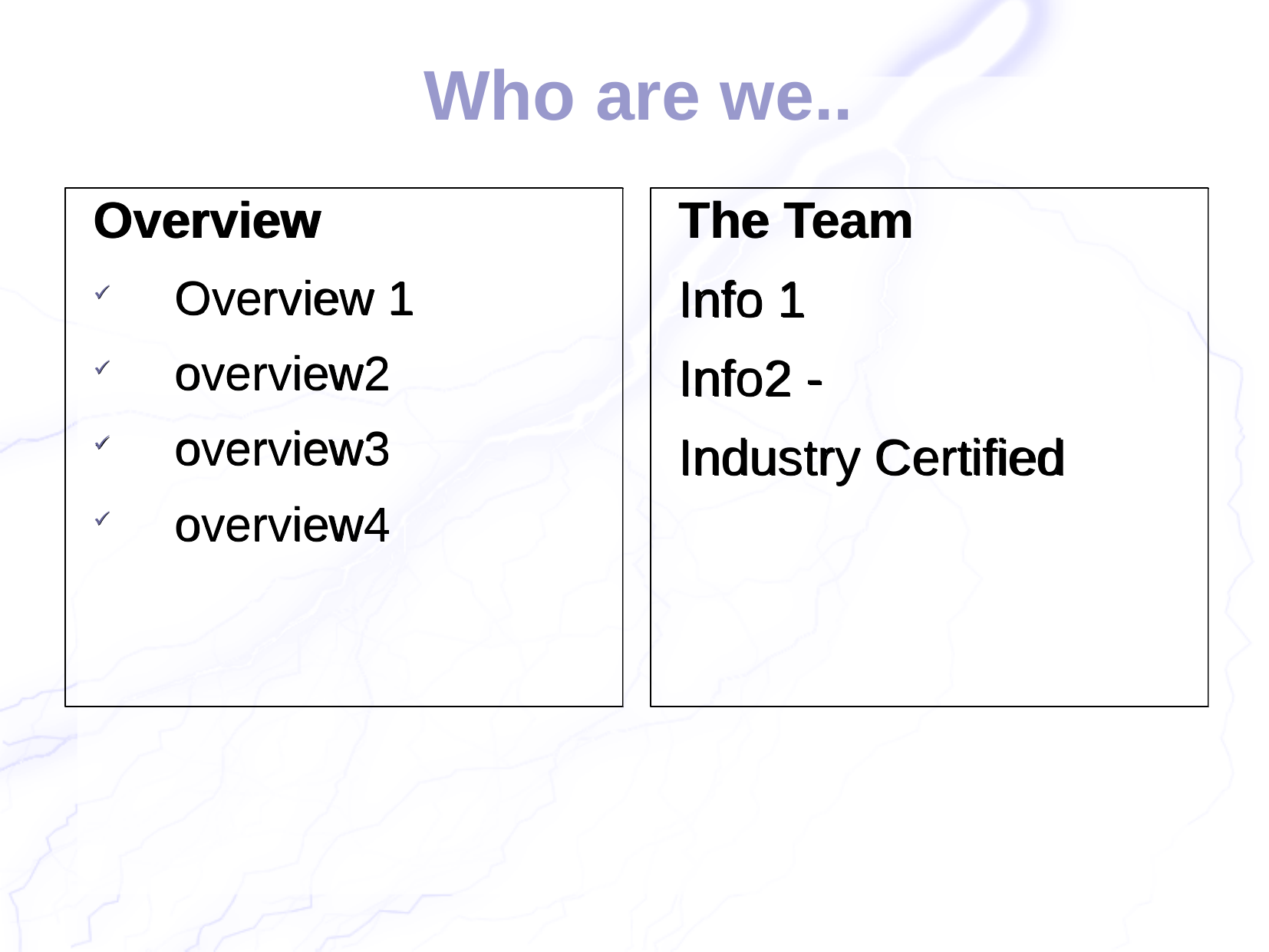

# Who are we..
Overview
Overview 1
overview2
overview3
overview4
The Team
Info 1
Info2 -
Industry Certified